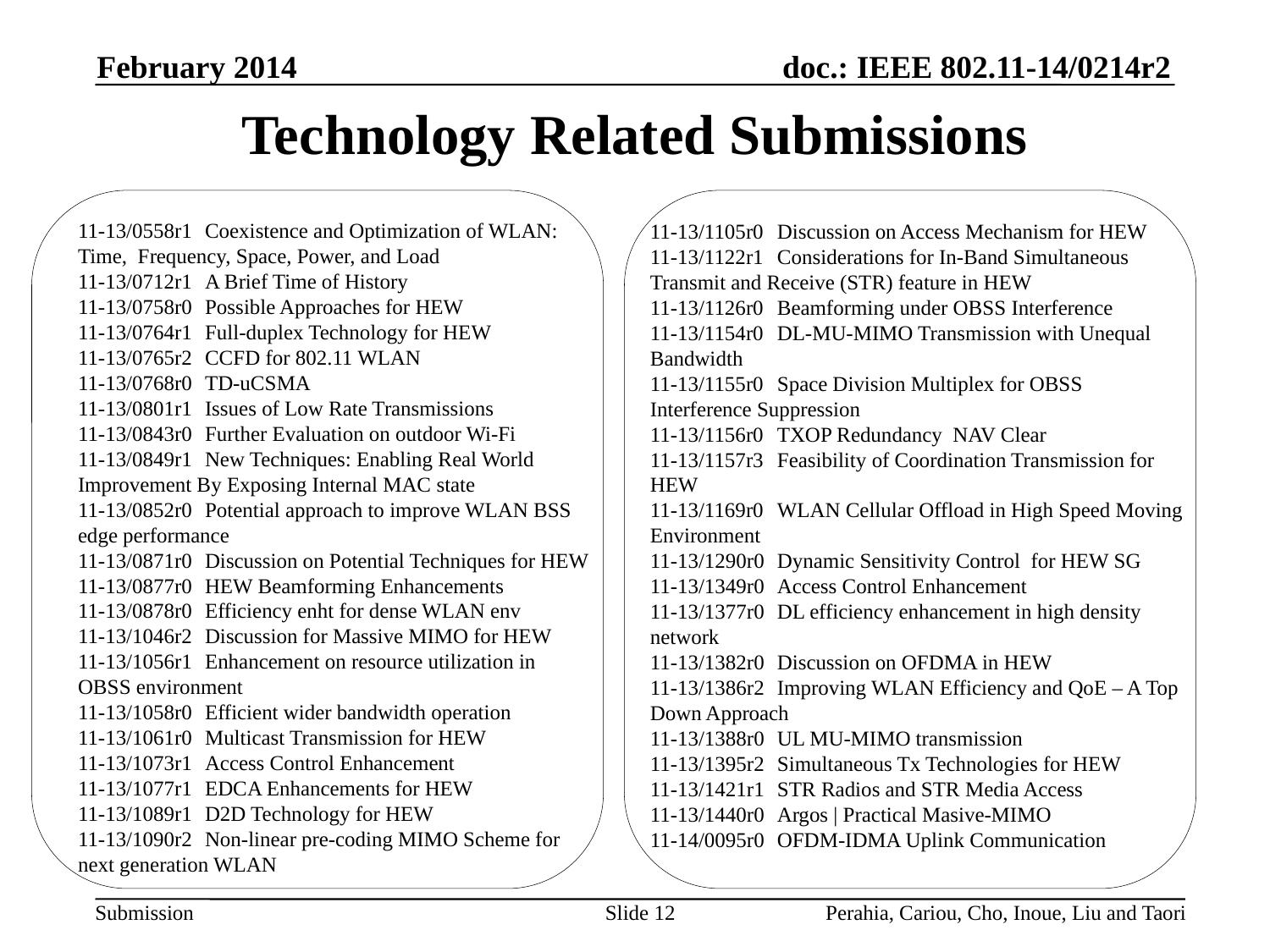

February 2014
# Technology Related Submissions

11-13/0558r1	Coexistence and Optimization of WLAN: Time,  Frequency, Space, Power, and Load
11-13/0712r1	A Brief Time of History
11-13/0758r0	Possible Approaches for HEW
11-13/0764r1	Full-duplex Technology for HEW
11-13/0765r2	CCFD for 802.11 WLAN
11-13/0768r0	TD-uCSMA
11-13/0801r1	Issues of Low Rate Transmissions
11-13/0843r0	Further Evaluation on outdoor Wi-Fi
11-13/0849r1	New Techniques: Enabling Real World Improvement By Exposing Internal MAC state
11-13/0852r0	Potential approach to improve WLAN BSS edge performance
11-13/0871r0	Discussion on Potential Techniques for HEW
11-13/0877r0	HEW Beamforming Enhancements
11-13/0878r0	Efficiency enht for dense WLAN env
11-13/1046r2	Discussion for Massive MIMO for HEW
11-13/1056r1	Enhancement on resource utilization in OBSS environment
11-13/1058r0	Efficient wider bandwidth operation
11-13/1061r0	Multicast Transmission for HEW
11-13/1073r1	Access Control Enhancement
11-13/1077r1	EDCA Enhancements for HEW
11-13/1089r1	D2D Technology for HEW
11-13/1090r2	Non-linear pre-coding MIMO Scheme for next generation WLAN
11-13/1105r0	Discussion on Access Mechanism for HEW
11-13/1122r1	Considerations for In-Band Simultaneous Transmit and Receive (STR) feature in HEW
11-13/1126r0	Beamforming under OBSS Interference
11-13/1154r0	DL-MU-MIMO Transmission with Unequal Bandwidth
11-13/1155r0	Space Division Multiplex for OBSS Interference Suppression
11-13/1156r0	TXOP Redundancy  NAV Clear
11-13/1157r3	Feasibility of Coordination Transmission for HEW
11-13/1169r0	WLAN Cellular Offload in High Speed Moving Environment
11-13/1290r0	Dynamic Sensitivity Control  for HEW SG
11-13/1349r0	Access Control Enhancement
11-13/1377r0	DL efficiency enhancement in high density network
11-13/1382r0	Discussion on OFDMA in HEW
11-13/1386r2	Improving WLAN Efficiency and QoE – A Top Down Approach
11-13/1388r0	UL MU-MIMO transmission
11-13/1395r2	Simultaneous Tx Technologies for HEW
11-13/1421r1	STR Radios and STR Media Access
11-13/1440r0	Argos | Practical Masive-MIMO
11-14/0095r0	OFDM-IDMA Uplink Communication
Slide 12
Perahia, Cariou, Cho, Inoue, Liu and Taori